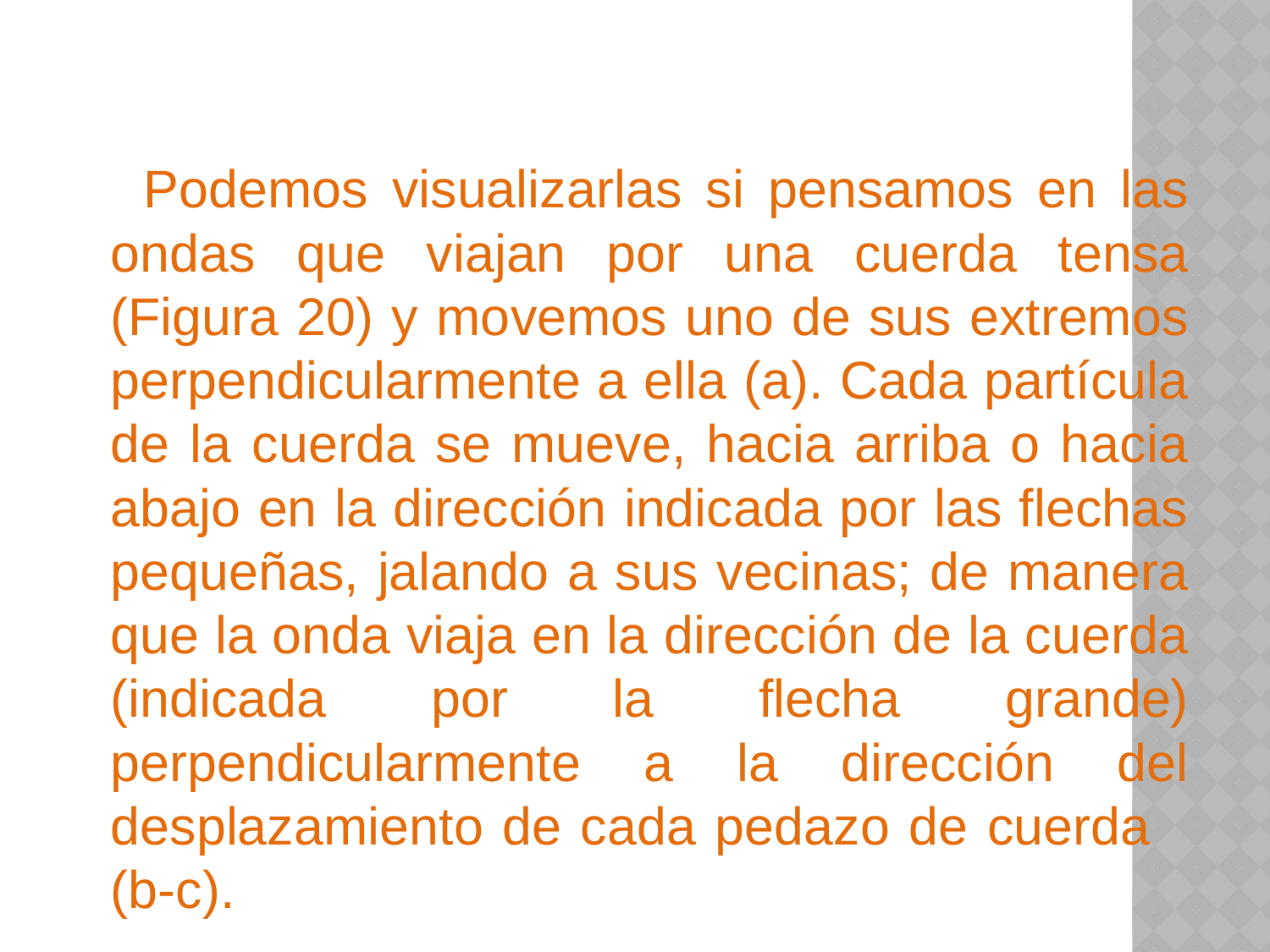

Podemos visualizarlas si pensamos en las ondas que viajan por una cuerda tensa (Figura 20) y movemos uno de sus extremos perpendicularmente a ella (a). Cada partícula de la cuerda se mueve, hacia arriba o hacia abajo en la dirección indicada por las flechas pequeñas, jalando a sus vecinas; de manera que la onda viaja en la dirección de la cuerda (indicada por la flecha grande) perpendicularmente a la dirección del desplazamiento de cada pedazo de cuerda   (b-c).